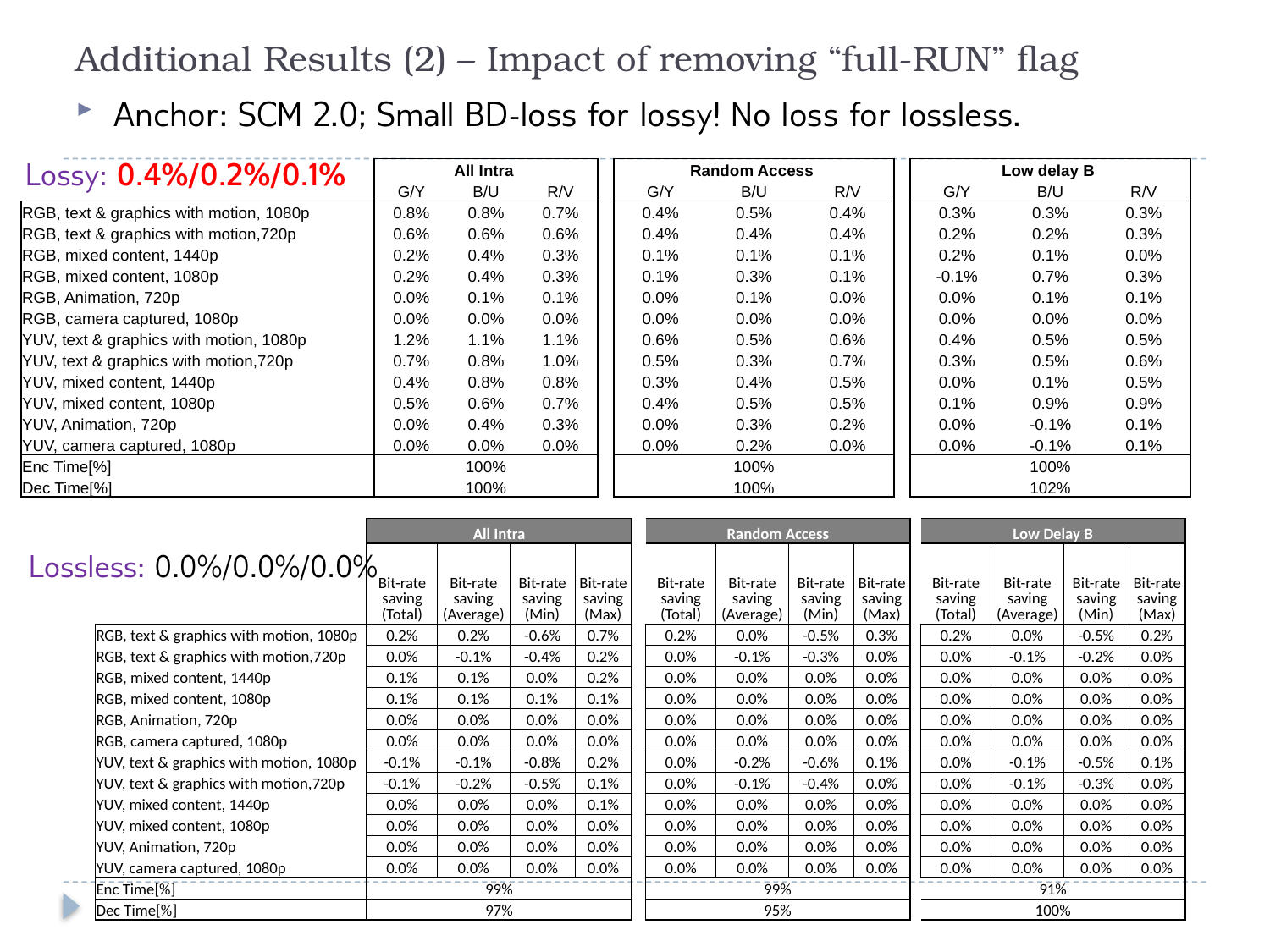

# Additional Results (2) – Impact of removing “full-RUN” flag
Anchor: SCM 2.0; Small BD-loss for lossy! No loss for lossless.
Lossy: 0.4%/0.2%/0.1%
|  | All Intra |  |  |
| --- | --- | --- | --- |
|  | G/Y | B/U | R/V |
| RGB, text & graphics with motion, 1080p | 0.8% | 0.8% | 0.7% |
| RGB, text & graphics with motion,720p | 0.6% | 0.6% | 0.6% |
| RGB, mixed content, 1440p | 0.2% | 0.4% | 0.3% |
| RGB, mixed content, 1080p | 0.2% | 0.4% | 0.3% |
| RGB, Animation, 720p | 0.0% | 0.1% | 0.1% |
| RGB, camera captured, 1080p | 0.0% | 0.0% | 0.0% |
| YUV, text & graphics with motion, 1080p | 1.2% | 1.1% | 1.1% |
| YUV, text & graphics with motion,720p | 0.7% | 0.8% | 1.0% |
| YUV, mixed content, 1440p | 0.4% | 0.8% | 0.8% |
| YUV, mixed content, 1080p | 0.5% | 0.6% | 0.7% |
| YUV, Animation, 720p | 0.0% | 0.4% | 0.3% |
| YUV, camera captured, 1080p | 0.0% | 0.0% | 0.0% |
| Enc Time[%] | 100% |  |  |
| Dec Time[%] | 100% |  |  |
| Random Access |  |  |
| --- | --- | --- |
| G/Y | B/U | R/V |
| 0.4% | 0.5% | 0.4% |
| 0.4% | 0.4% | 0.4% |
| 0.1% | 0.1% | 0.1% |
| 0.1% | 0.3% | 0.1% |
| 0.0% | 0.1% | 0.0% |
| 0.0% | 0.0% | 0.0% |
| 0.6% | 0.5% | 0.6% |
| 0.5% | 0.3% | 0.7% |
| 0.3% | 0.4% | 0.5% |
| 0.4% | 0.5% | 0.5% |
| 0.0% | 0.3% | 0.2% |
| 0.0% | 0.2% | 0.0% |
| 100% |  |  |
| 100% |  |  |
| Low delay B |  |  |
| --- | --- | --- |
| G/Y | B/U | R/V |
| 0.3% | 0.3% | 0.3% |
| 0.2% | 0.2% | 0.3% |
| 0.2% | 0.1% | 0.0% |
| -0.1% | 0.7% | 0.3% |
| 0.0% | 0.1% | 0.1% |
| 0.0% | 0.0% | 0.0% |
| 0.4% | 0.5% | 0.5% |
| 0.3% | 0.5% | 0.6% |
| 0.0% | 0.1% | 0.5% |
| 0.1% | 0.9% | 0.9% |
| 0.0% | -0.1% | 0.1% |
| 0.0% | -0.1% | 0.1% |
| 100% |  |  |
| 102% |  |  |
|  | All Intra |  |  |  |
| --- | --- | --- | --- | --- |
|  | Bit-rate saving (Total) | Bit-rate saving (Average) | Bit-rate saving (Min) | Bit-rate saving (Max) |
|  |  |  |  |  |
| RGB, text & graphics with motion, 1080p | 0.2% | 0.2% | -0.6% | 0.7% |
| RGB, text & graphics with motion,720p | 0.0% | -0.1% | -0.4% | 0.2% |
| RGB, mixed content, 1440p | 0.1% | 0.1% | 0.0% | 0.2% |
| RGB, mixed content, 1080p | 0.1% | 0.1% | 0.1% | 0.1% |
| RGB, Animation, 720p | 0.0% | 0.0% | 0.0% | 0.0% |
| RGB, camera captured, 1080p | 0.0% | 0.0% | 0.0% | 0.0% |
| YUV, text & graphics with motion, 1080p | -0.1% | -0.1% | -0.8% | 0.2% |
| YUV, text & graphics with motion,720p | -0.1% | -0.2% | -0.5% | 0.1% |
| YUV, mixed content, 1440p | 0.0% | 0.0% | 0.0% | 0.1% |
| YUV, mixed content, 1080p | 0.0% | 0.0% | 0.0% | 0.0% |
| YUV, Animation, 720p | 0.0% | 0.0% | 0.0% | 0.0% |
| YUV, camera captured, 1080p | 0.0% | 0.0% | 0.0% | 0.0% |
| Enc Time[%] | 99% |  |  |  |
| Dec Time[%] | 97% |  |  |  |
| Random Access |  |  |  |
| --- | --- | --- | --- |
| Bit-rate saving (Total) | Bit-rate saving (Average) | Bit-rate saving (Min) | Bit-rate saving (Max) |
| 0.2% | 0.0% | -0.5% | 0.3% |
| 0.0% | -0.1% | -0.3% | 0.0% |
| 0.0% | 0.0% | 0.0% | 0.0% |
| 0.0% | 0.0% | 0.0% | 0.0% |
| 0.0% | 0.0% | 0.0% | 0.0% |
| 0.0% | 0.0% | 0.0% | 0.0% |
| 0.0% | -0.2% | -0.6% | 0.1% |
| 0.0% | -0.1% | -0.4% | 0.0% |
| 0.0% | 0.0% | 0.0% | 0.0% |
| 0.0% | 0.0% | 0.0% | 0.0% |
| 0.0% | 0.0% | 0.0% | 0.0% |
| 0.0% | 0.0% | 0.0% | 0.0% |
| 99% |  |  |  |
| 95% |  |  |  |
| Low Delay B |  |  |  |
| --- | --- | --- | --- |
| Bit-rate saving (Total) | Bit-rate saving (Average) | Bit-rate saving (Min) | Bit-rate saving (Max) |
| 0.2% | 0.0% | -0.5% | 0.2% |
| 0.0% | -0.1% | -0.2% | 0.0% |
| 0.0% | 0.0% | 0.0% | 0.0% |
| 0.0% | 0.0% | 0.0% | 0.0% |
| 0.0% | 0.0% | 0.0% | 0.0% |
| 0.0% | 0.0% | 0.0% | 0.0% |
| 0.0% | -0.1% | -0.5% | 0.1% |
| 0.0% | -0.1% | -0.3% | 0.0% |
| 0.0% | 0.0% | 0.0% | 0.0% |
| 0.0% | 0.0% | 0.0% | 0.0% |
| 0.0% | 0.0% | 0.0% | 0.0% |
| 0.0% | 0.0% | 0.0% | 0.0% |
| 91% |  |  |  |
| 100% |  |  |  |
Lossless: 0.0%/0.0%/0.0%